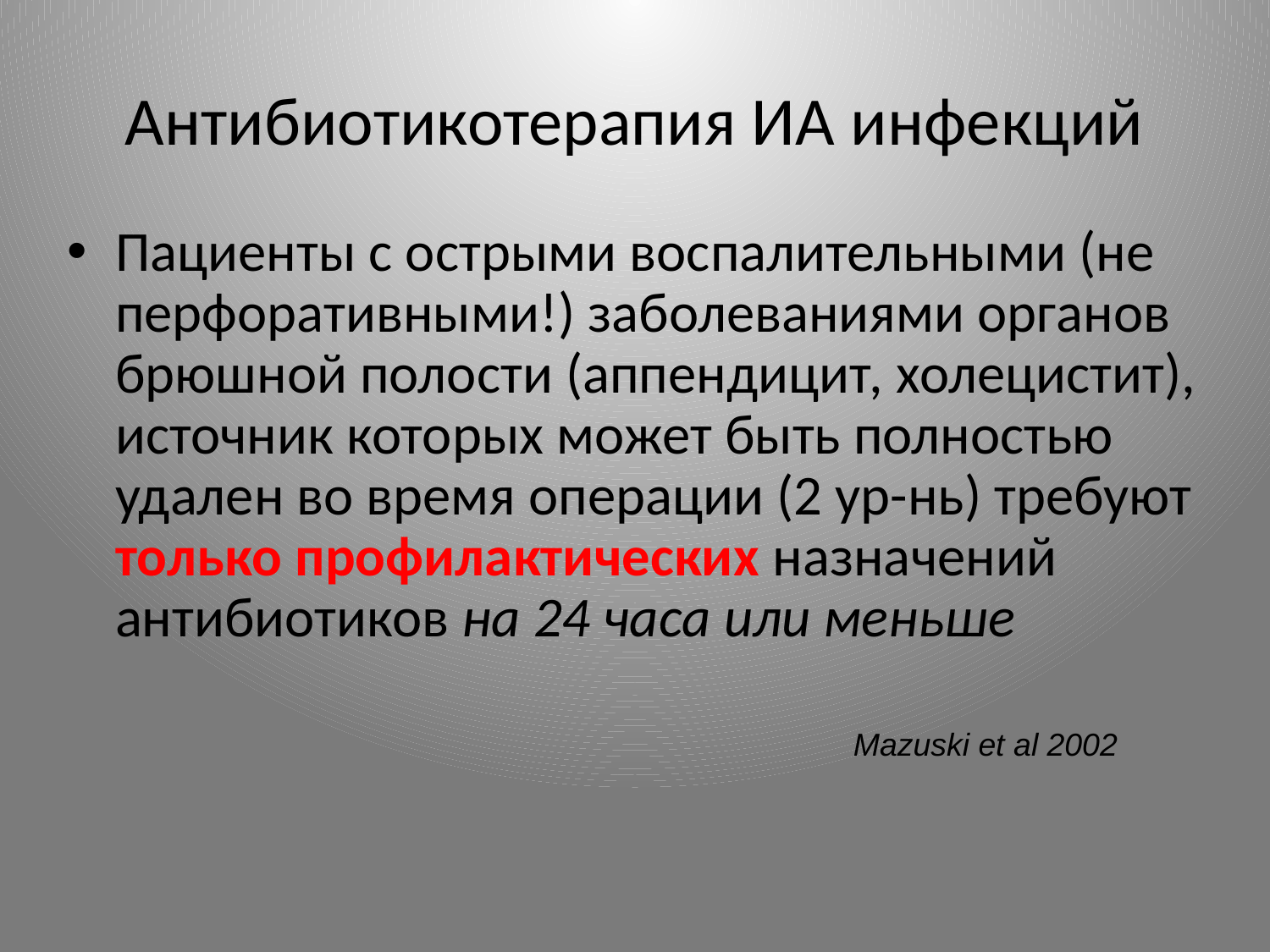

# Антибиотикотерапия ИА инфекций
Пациенты с острыми воспалительными (не перфоративными!) заболеваниями органов брюшной полости (аппендицит, холецистит), источник которых может быть полностью удален во время операции (2 ур-нь) требуют только профилактических назначений антибиотиков на 24 часа или меньше
Mazuski et al 2002